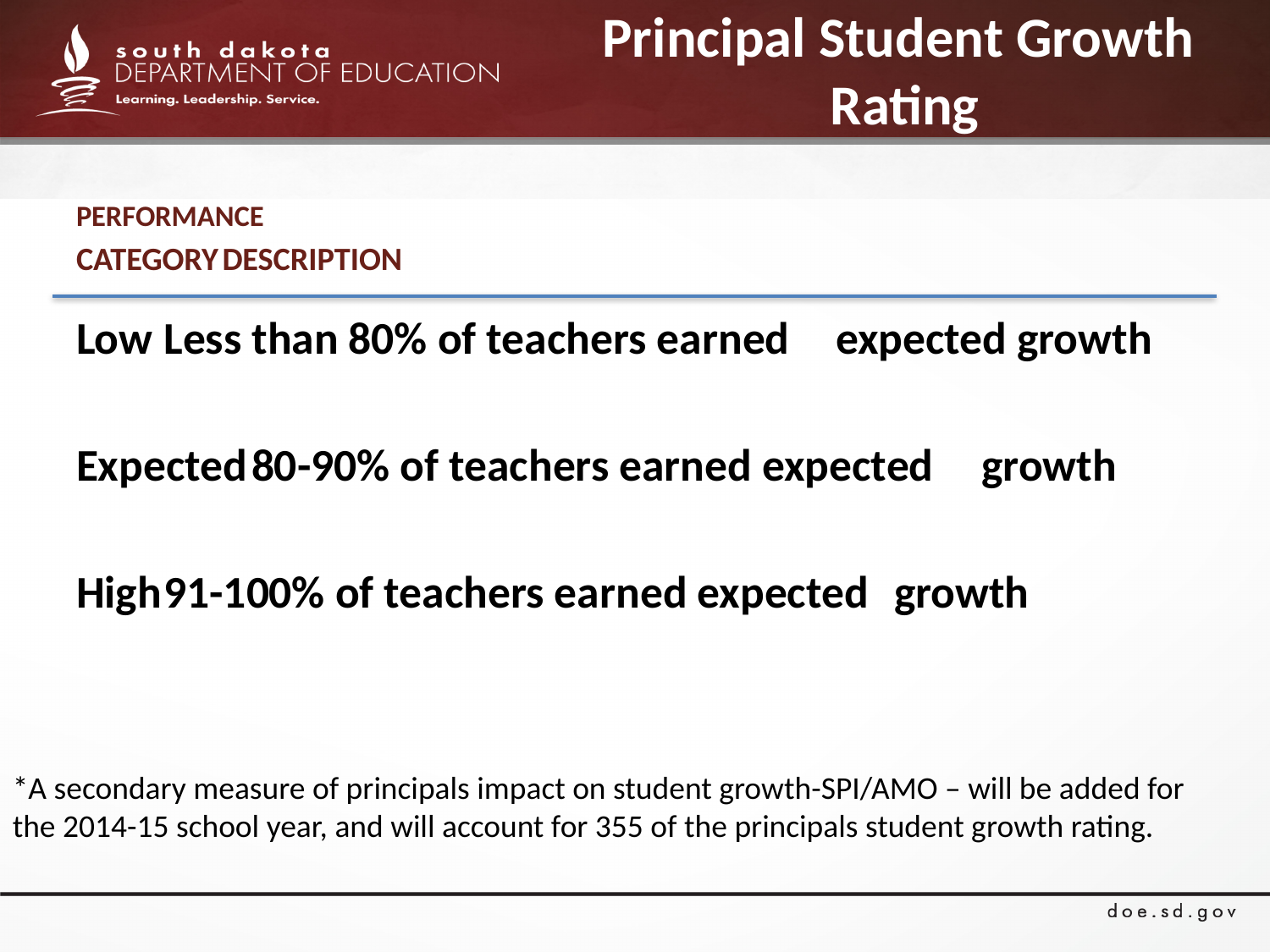

# Principal Student Growth  Rating
PERFORMANCE
CATEGORY	DESCRIPTION

Low 		Less than 80% of teachers earned 			expected growth

Expected	80-90% of teachers earned expected 			growth

High		91-100% of teachers earned expected 		growth

*A secondary measure of principals impact on student growth-SPI/AMO – will be added for the 2014-15 school year, and will account for 355 of the principals student growth rating.